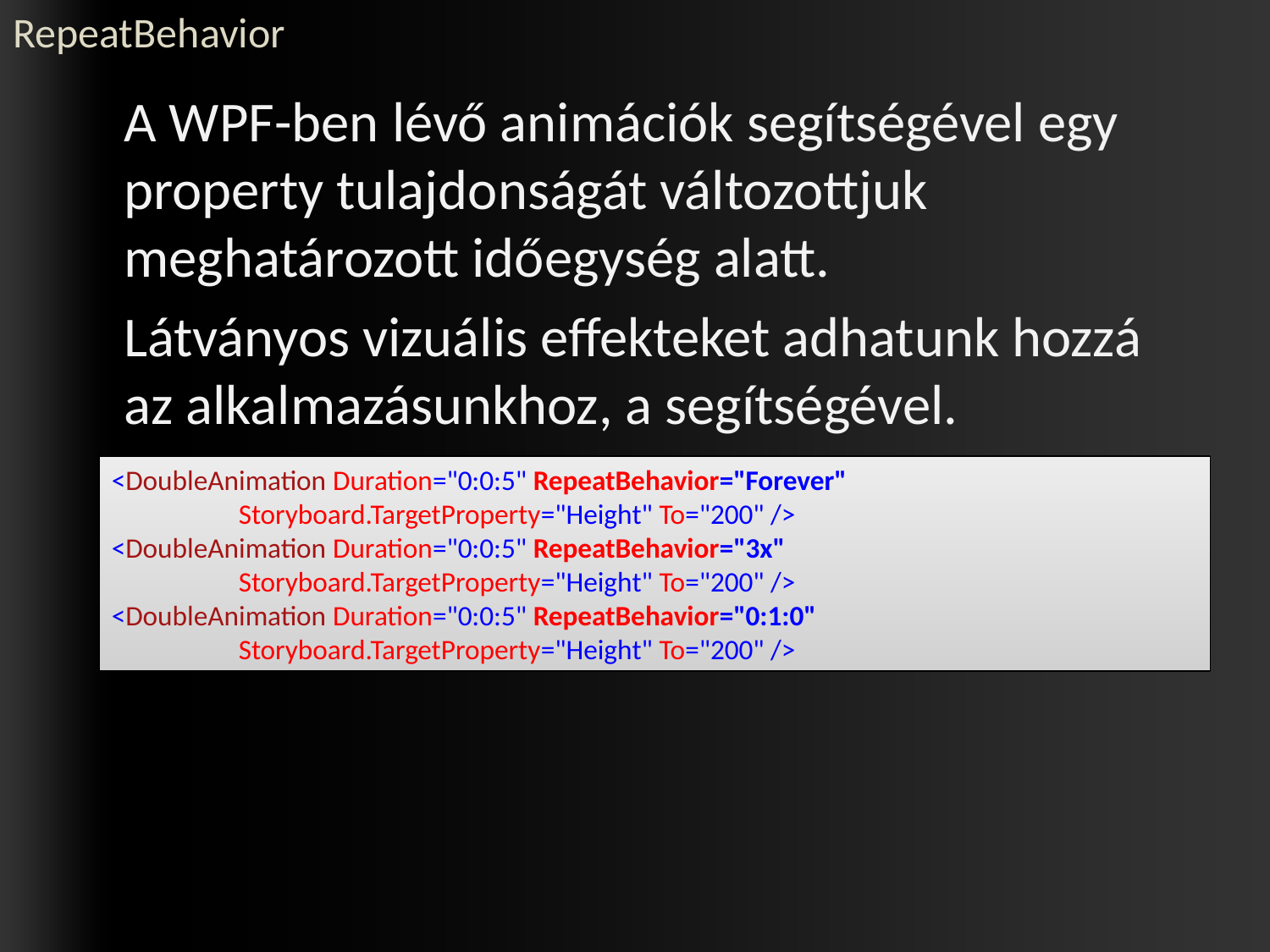

# RepeatBehavior
	A WPF-ben lévő animációk segítségével egy property tulajdonságát változottjuk meghatározott időegység alatt.
	Látványos vizuális effekteket adhatunk hozzá az alkalmazásunkhoz, a segítségével.

<DoubleAnimation Duration="0:0:5" RepeatBehavior="Forever"
	Storyboard.TargetProperty="Height" To="200" />
<DoubleAnimation Duration="0:0:5" RepeatBehavior="3x"
	Storyboard.TargetProperty="Height" To="200" />
<DoubleAnimation Duration="0:0:5" RepeatBehavior="0:1:0"
	Storyboard.TargetProperty="Height" To="200" />